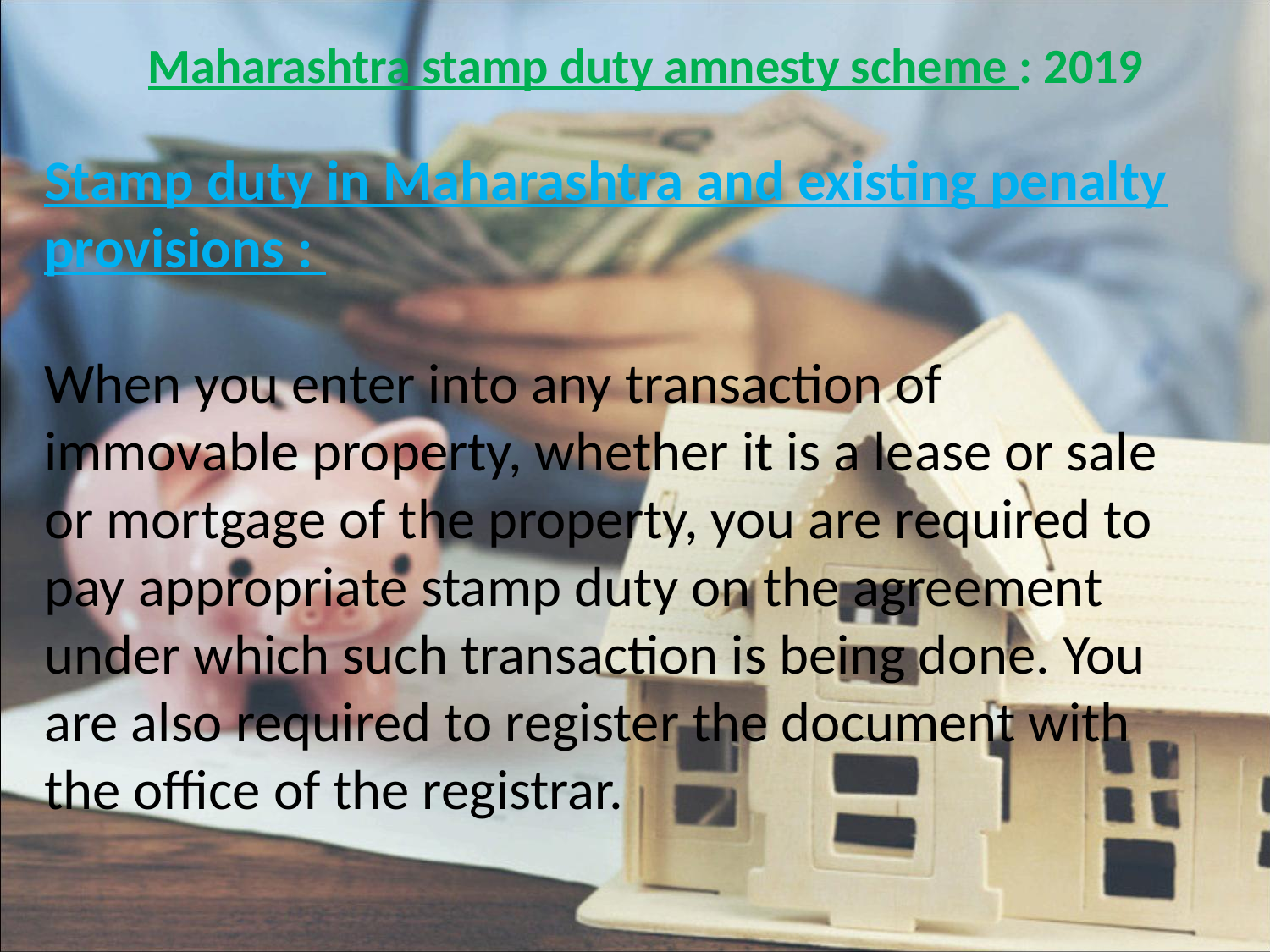

# Maharashtra stamp duty amnesty scheme : 2019
Stamp duty in Maharashtra and existing penalty provisions :

When you enter into any transaction of immovable property, whether it is a lease or sale or mortgage of the property, you are required to pay appropriate stamp duty on the agreement under which such transaction is being done. You are also required to register the document with the office of the registrar.